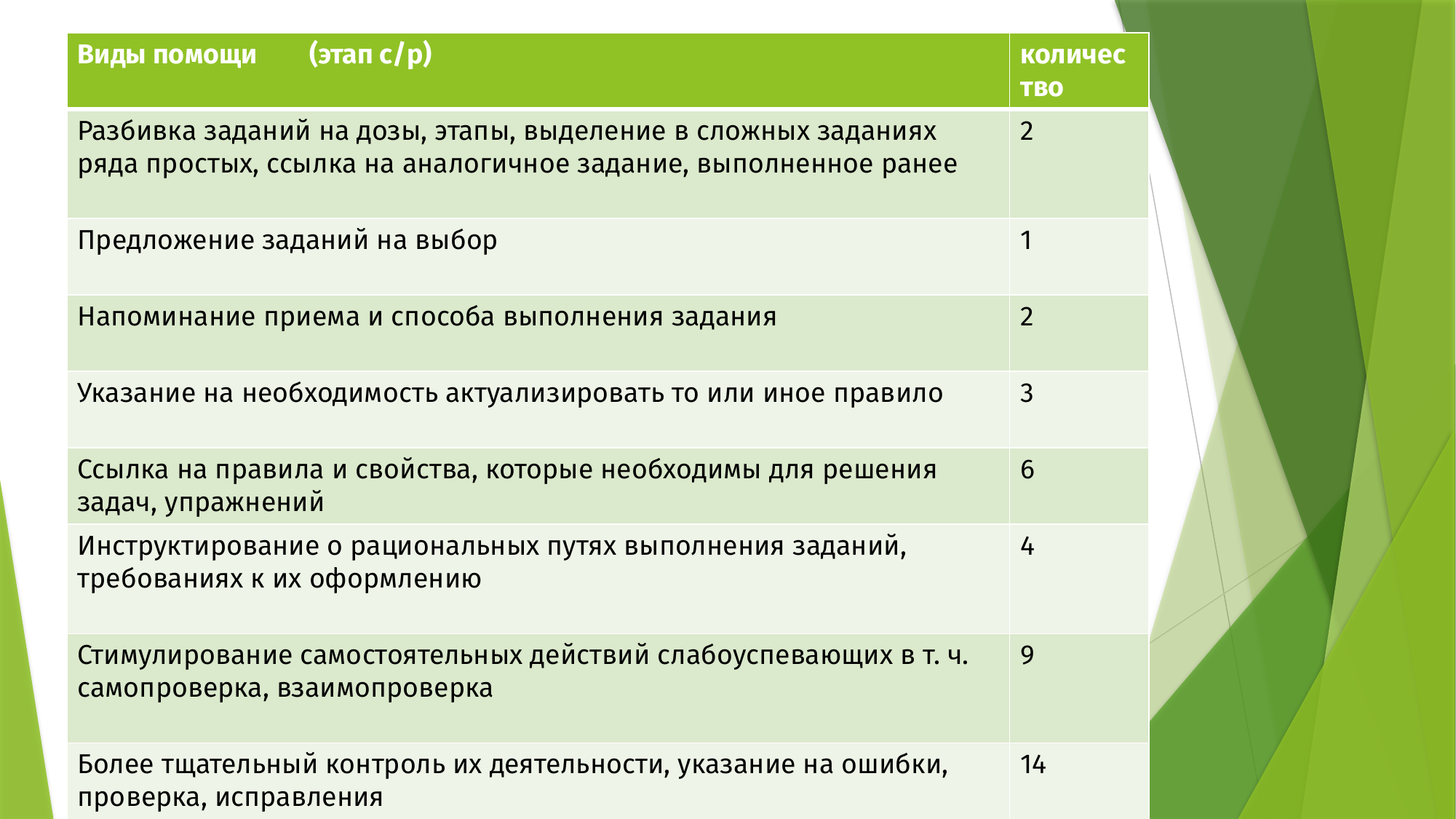

| Виды помощи (этап с/р) | количество |
| --- | --- |
| Разбивка заданий на дозы, этапы, выделение в сложных заданиях ряда простых, ссылка на аналогичное задание, выполненное ранее | 2 |
| Предложение заданий на выбор | 1 |
| Напоминание приема и способа выполнения задания | 2 |
| Указание на необходимость актуализировать то или иное правило | 3 |
| Ссылка на правила и свойства, которые необходимы для решения задач, упражнений | 6 |
| Инструктирование о рациональных путях выполнения заданий, требованиях к их оформлению | 4 |
| Стимулирование самостоятельных действий слабоуспевающих в т. ч. самопроверка, взаимопроверка | 9 |
| Более тщательный контроль их деятельности, указание на ошибки, проверка, исправления | 14 |
# Оказание помощи неуспевающему ученику на уроке (этап с/р в классе)